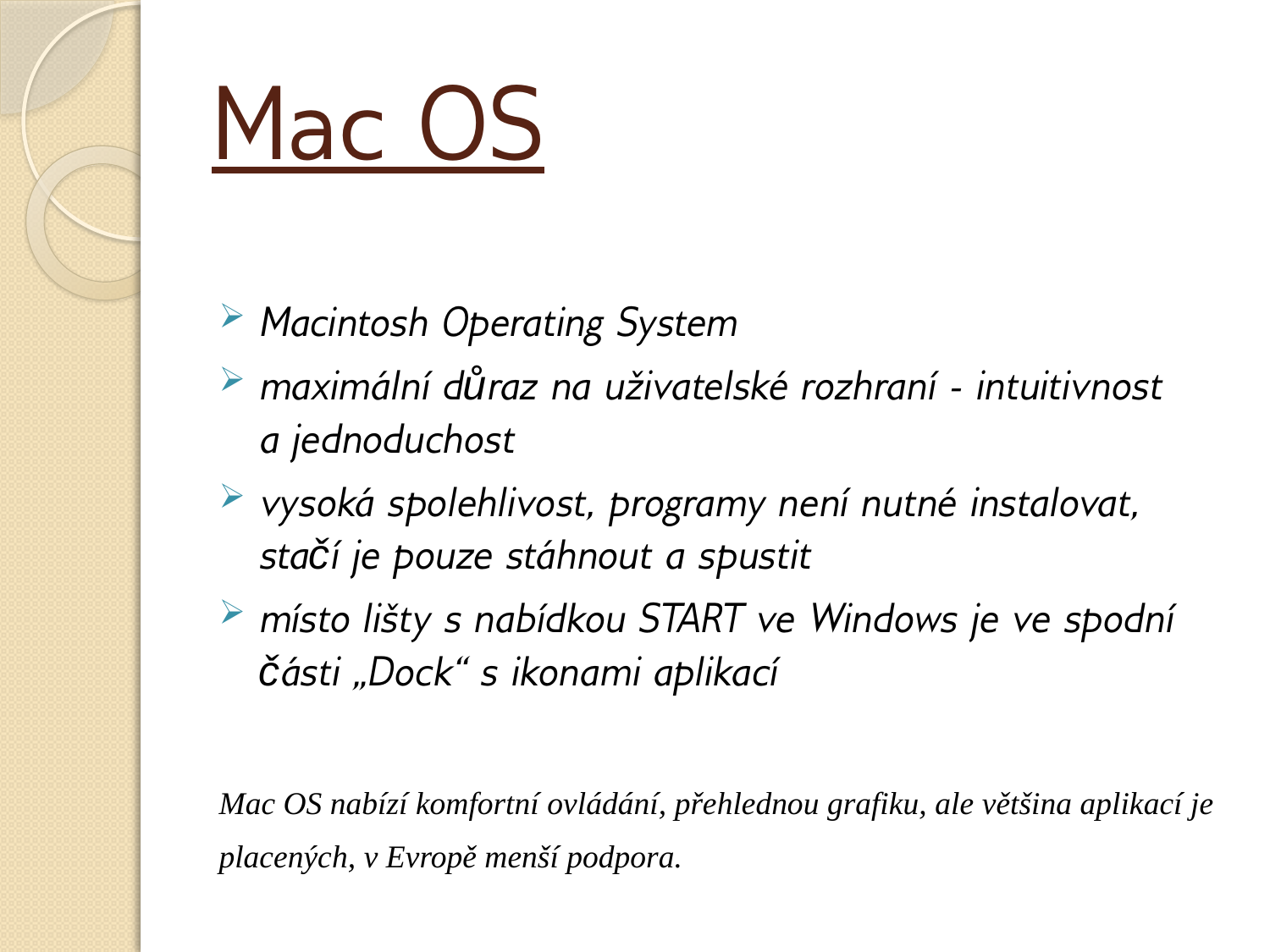

# Mac OS
Macintosh Operating System
maximální důraz na uživatelské rozhraní - intuitivnost
a jednoduchost
vysoká spolehlivost, programy není nutné instalovat, stačí je pouze stáhnout a spustit
místo lišty s nabídkou START ve Windows je ve spodní části „Dock“ s ikonami aplikací

Mac OS nabízí komfortní ovládání, přehlednou grafiku, ale většina aplikací je placených, v Evropě menší podpora.